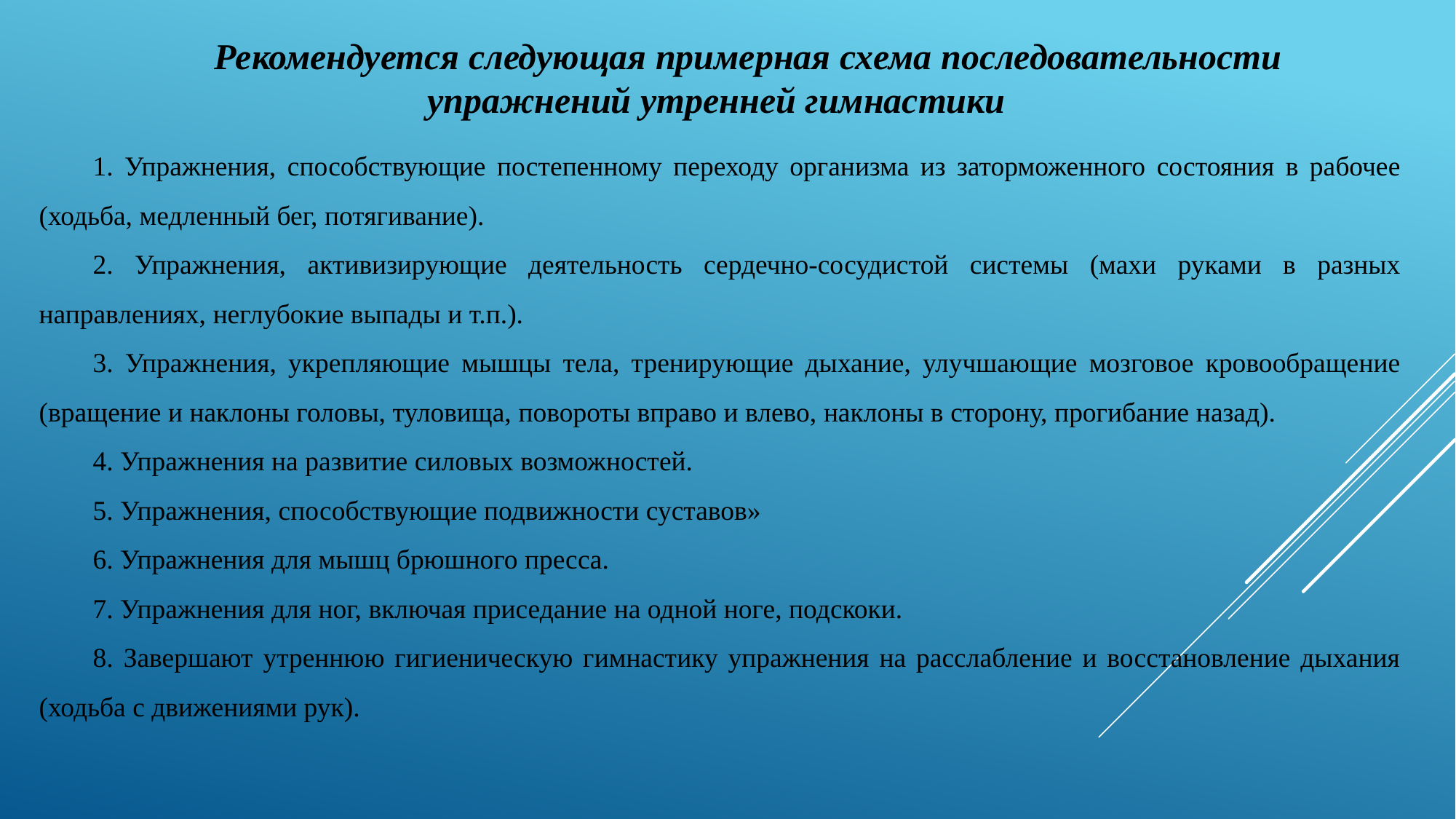

Рекомендуется следующая примерная схема последовательности упражнений утренней гимнастики
1. Упражнения, способствующие постепенному переходу организма из заторможенного состояния в рабочее (ходьба, медленный бег, потягивание).
2. Упражнения, активизирующие деятельность сердечно-сосудистой системы (махи руками в разных направлениях, неглубокие выпады и т.п.).
3. Упражнения, укрепляющие мышцы тела, тренирующие дыхание, улучшающие мозговое кровообращение (вращение и наклоны головы, туловища, повороты вправо и влево, наклоны в сторону, прогибание назад).
4. Упражнения на развитие силовых возможностей.
5. Упражнения, способствующие подвижности суставов»
6. Упражнения для мышц брюшного пресса.
7. Упражнения для ног, включая приседание на одной ноге, подскоки.
8. Завершают утреннюю гигиеническую гимнастику упражнения на расслабление и восстановление дыхания (ходьба с движениями рук).